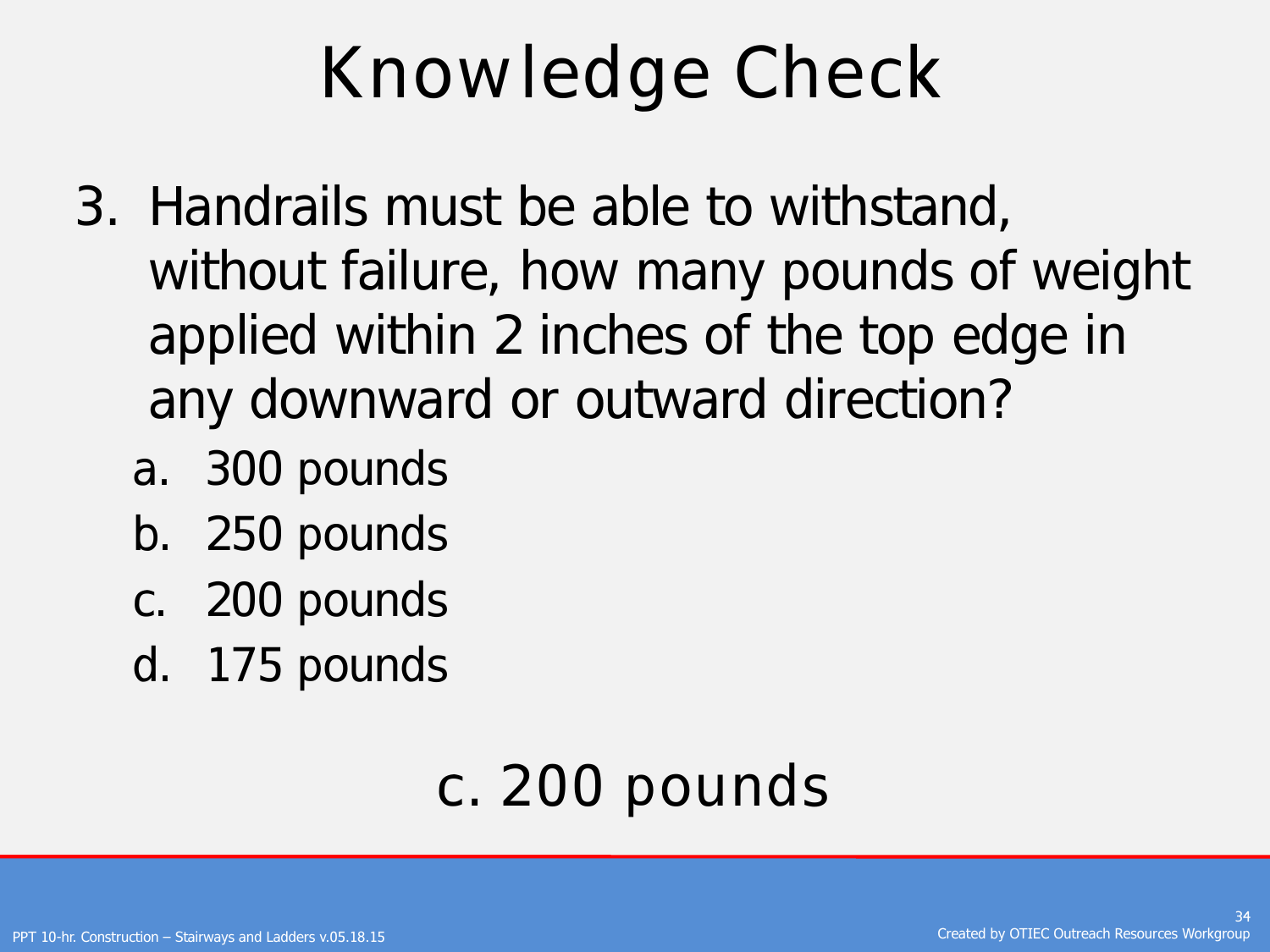

# Knowledge Check
Handrails must be able to withstand, without failure, how many pounds of weight applied within 2 inches of the top edge in any downward or outward direction?
300 pounds
250 pounds
200 pounds
175 pounds
c. 200 pounds